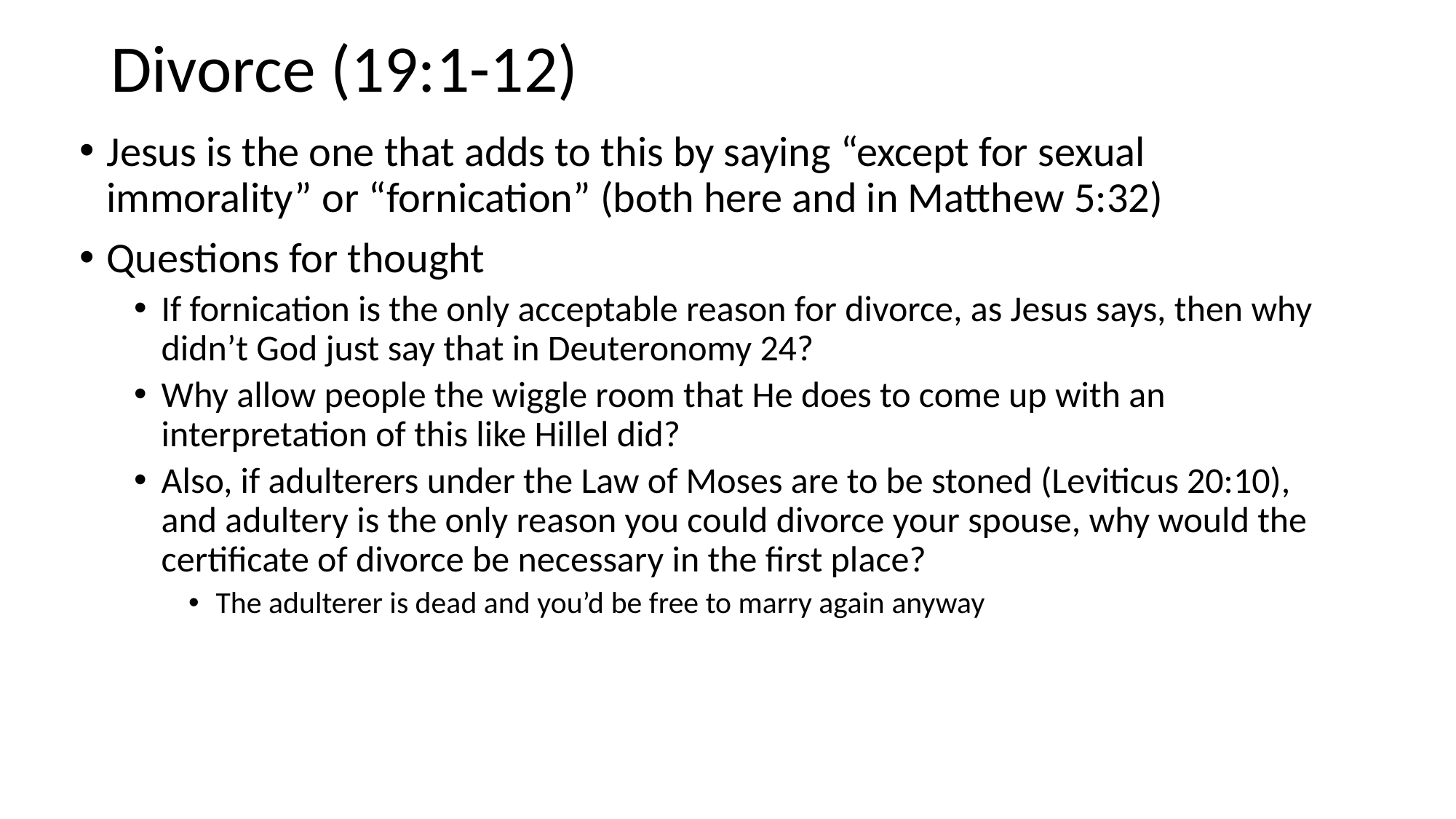

# Divorce (19:1-12)
Jesus is the one that adds to this by saying “except for sexual immorality” or “fornication” (both here and in Matthew 5:32)
Questions for thought
If fornication is the only acceptable reason for divorce, as Jesus says, then why didn’t God just say that in Deuteronomy 24?
Why allow people the wiggle room that He does to come up with an interpretation of this like Hillel did?
Also, if adulterers under the Law of Moses are to be stoned (Leviticus 20:10), and adultery is the only reason you could divorce your spouse, why would the certificate of divorce be necessary in the first place?
The adulterer is dead and you’d be free to marry again anyway